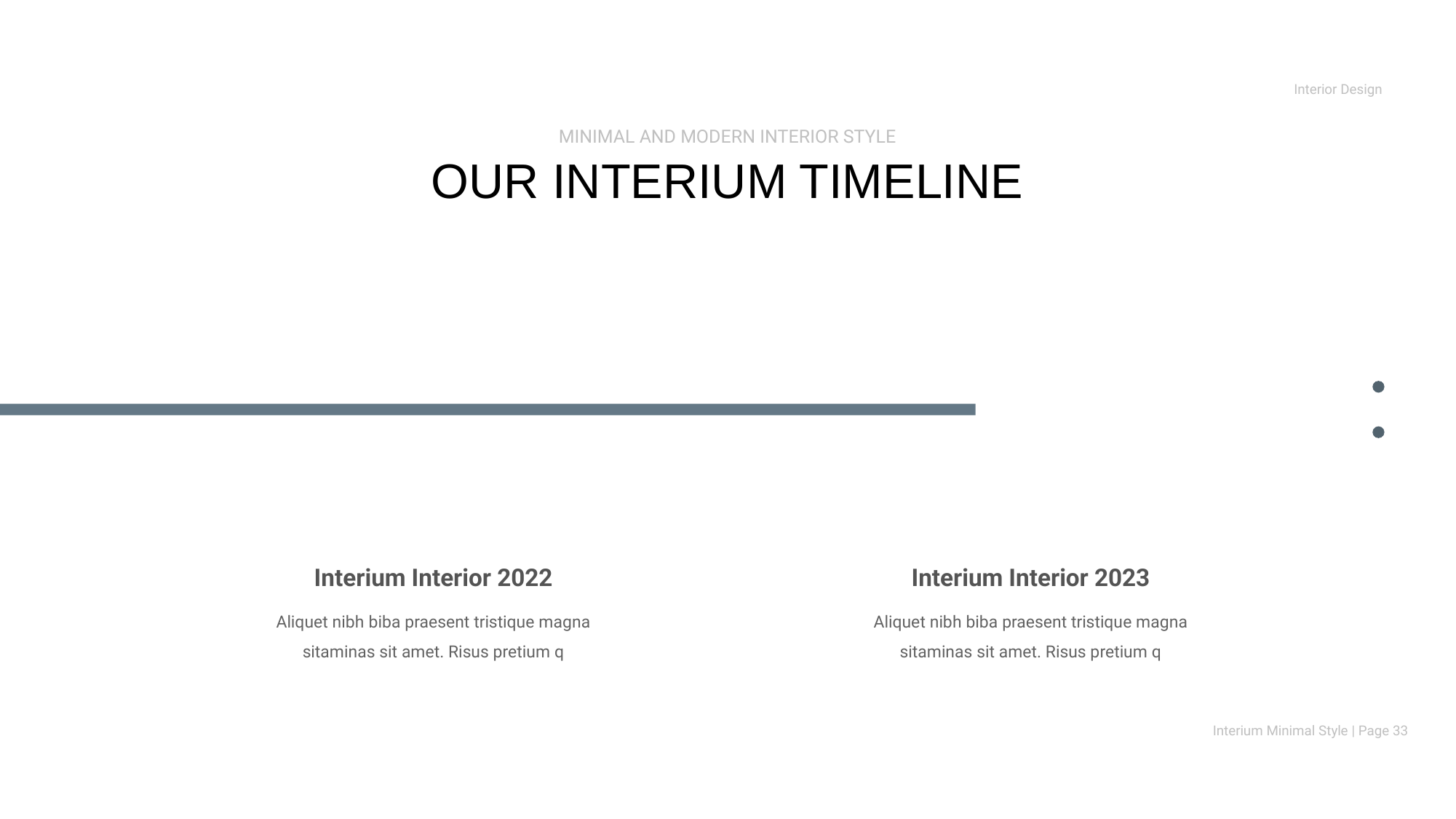

Interior Design
MINIMAL AND MODERN INTERIOR STYLE
OUR INTERIUM TIMELINE

Interium Interior 2022
Interium Interior 2023
Aliquet nibh biba praesent tristique magna sitaminas sit amet. Risus pretium q
Aliquet nibh biba praesent tristique magna sitaminas sit amet. Risus pretium q
Interium Minimal Style | Page 33